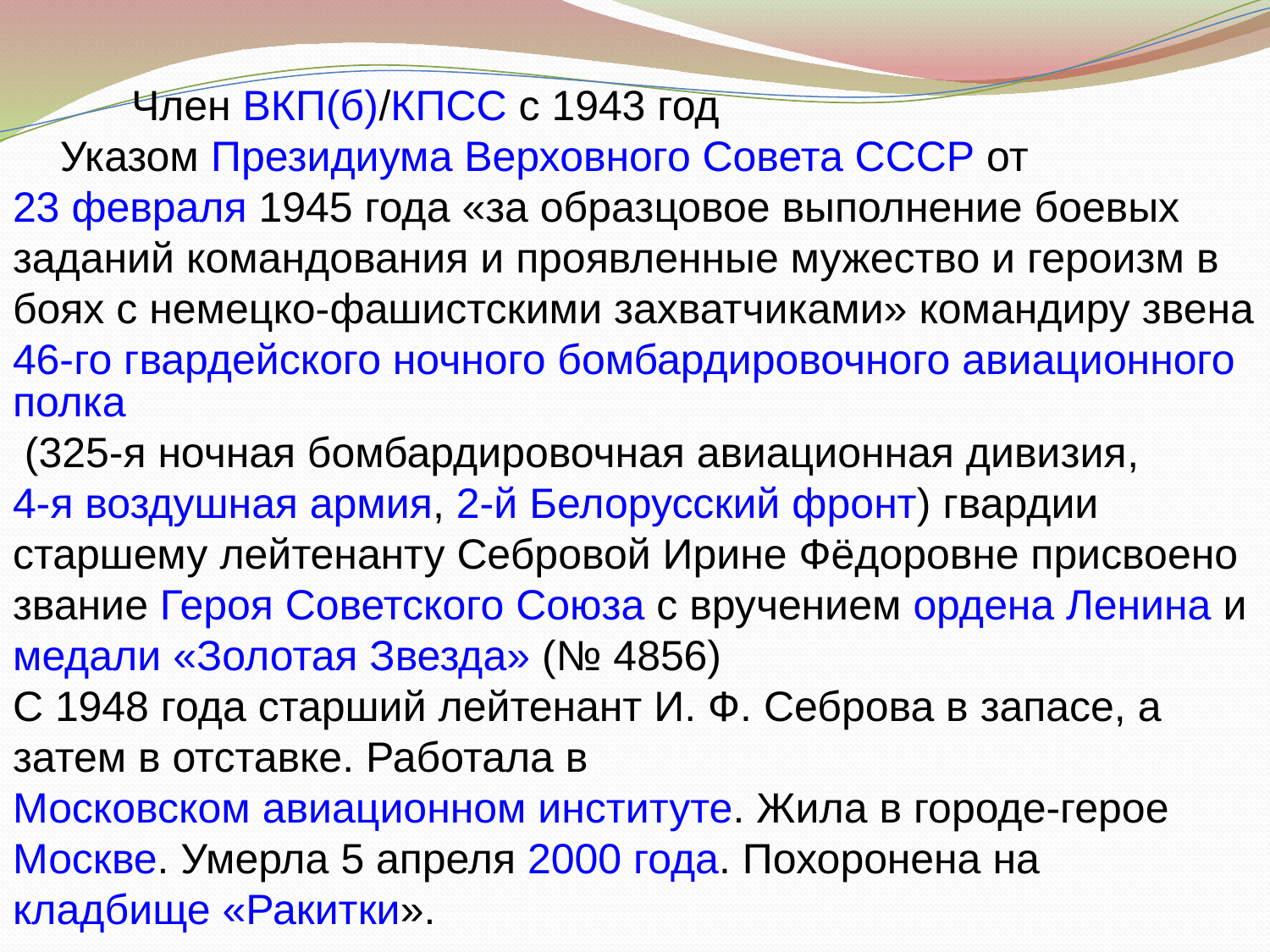

Член ВКП(б)/КПСС с 1943 год
    Указом Президиума Верховного Совета СССР от 23 февраля 1945 года «за образцовое выполнение боевых заданий командования и проявленные мужество и героизм в боях с немецко-фашистскими захватчиками» командиру звена 46-го гвардейского ночного бомбардировочного авиационного полка (325-я ночная бомбардировочная авиационная дивизия, 4-я воздушная армия, 2-й Белорусский фронт) гвардии старшему лейтенанту Себровой Ирине Фёдоровне присвоено звание Героя Советского Союза с вручением ордена Ленина и медали «Золотая Звезда» (№ 4856)
С 1948 года старший лейтенант И. Ф. Себрова в запасе, а затем в отставке. Работала в Московском авиационном институте. Жила в городе-герое Москве. Умерла 5 апреля 2000 года. Похоронена на кладбище «Ракитки».